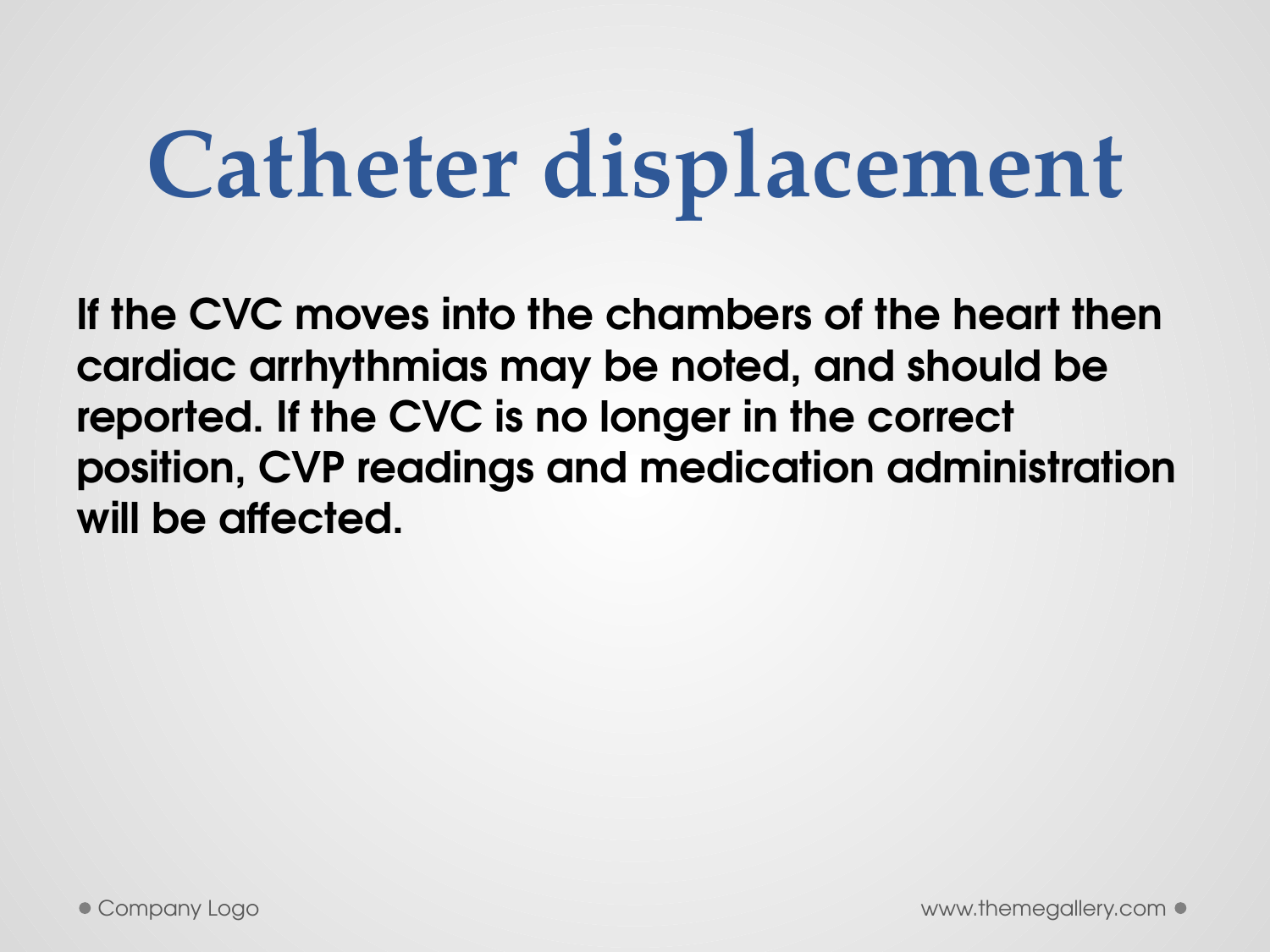

# Catheter displacement

If the CVC moves into the chambers of the heart then cardiac arrhythmias may be noted, and should be reported. If the CVC is no longer in the correct position, CVP readings and medication administration will be affected.

Company Logo
www.themegallery.com